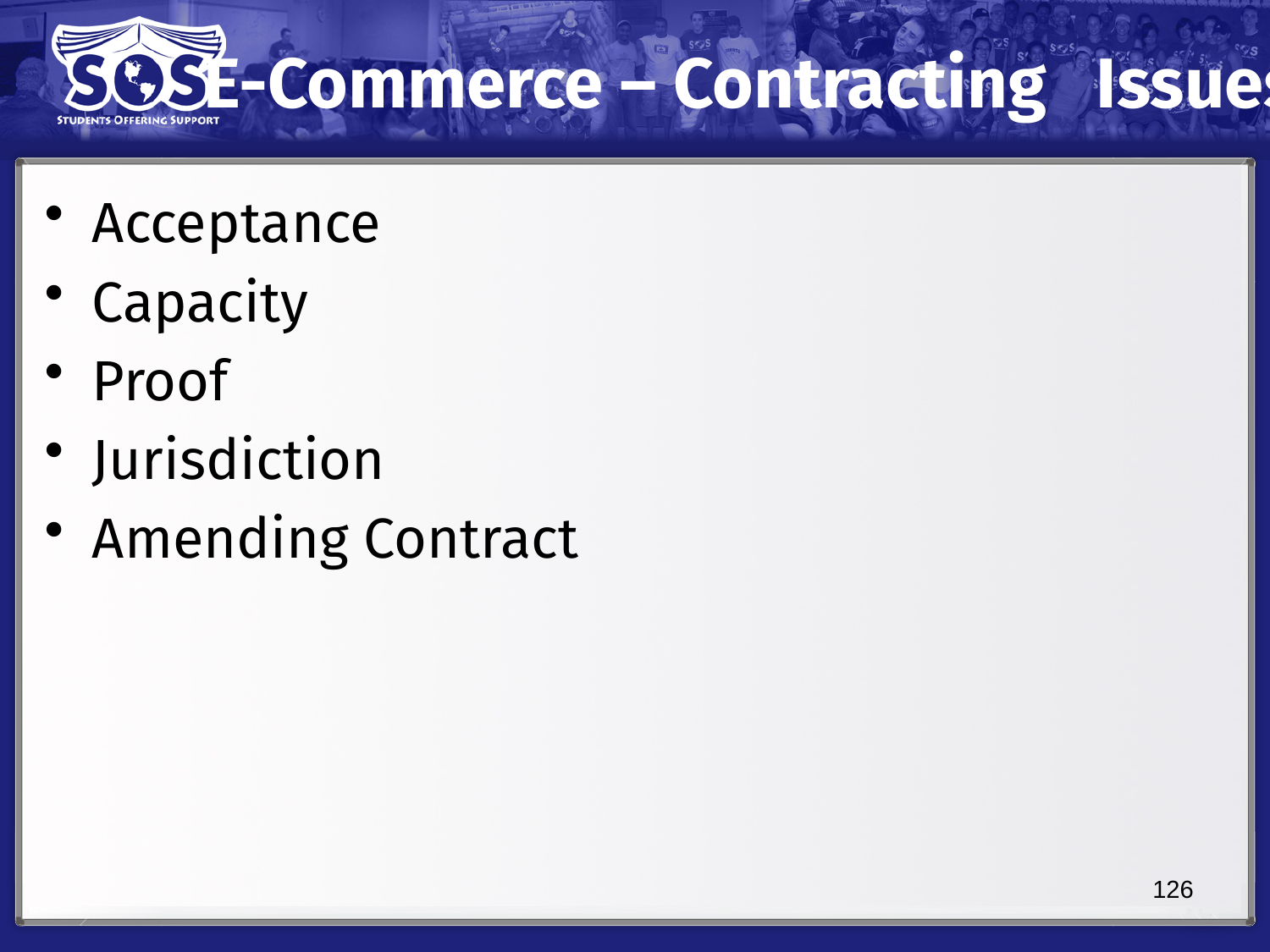

# E-Commerce – Contracting   Issues
Acceptance
Capacity
Proof
Jurisdiction
Amending Contract

126